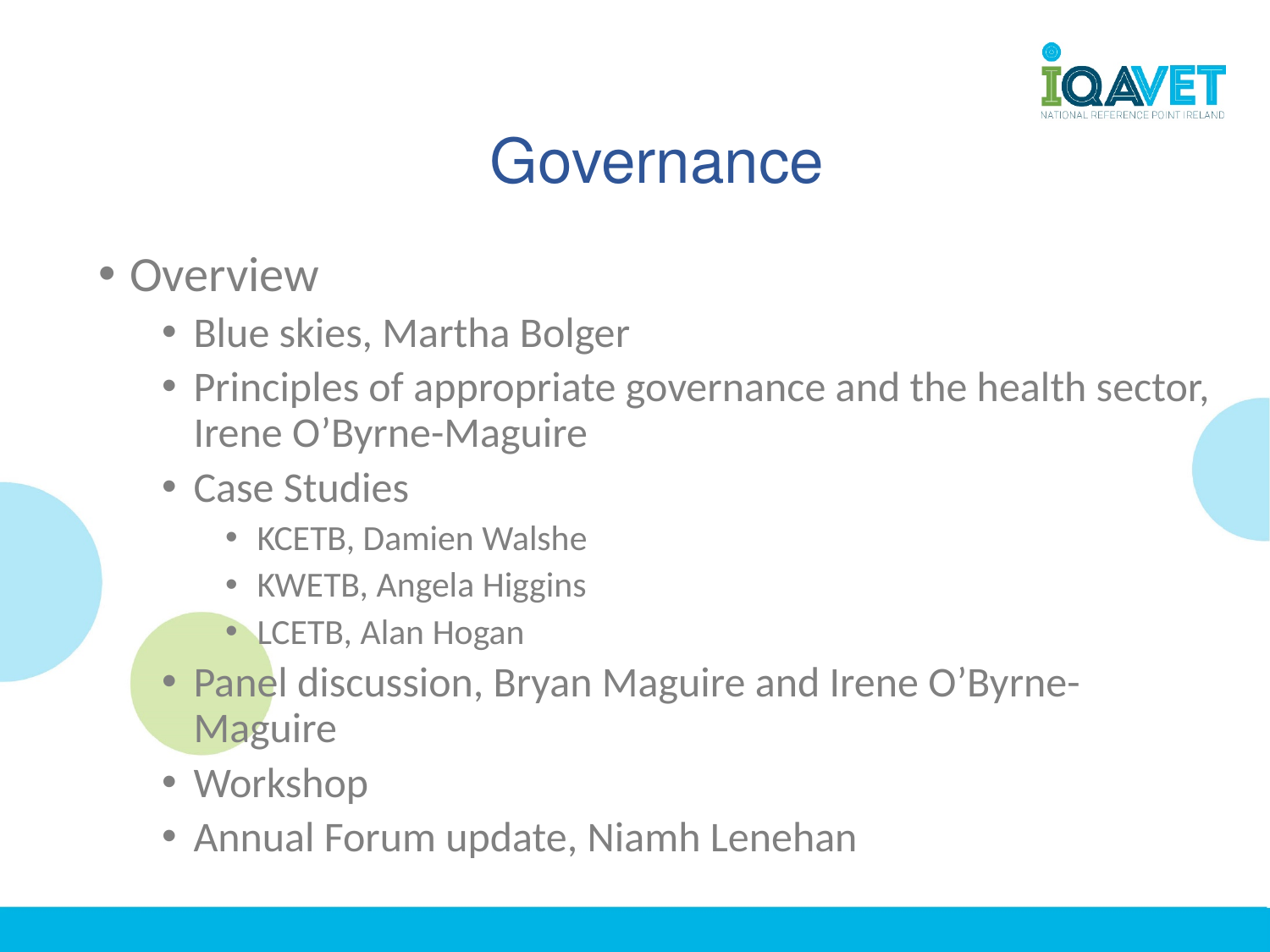

# Governance
Overview
Blue skies, Martha Bolger
Principles of appropriate governance and the health sector, Irene O’Byrne-Maguire
Case Studies
KCETB, Damien Walshe
KWETB, Angela Higgins
LCETB, Alan Hogan
Panel discussion, Bryan Maguire and Irene O’Byrne-Maguire
Workshop
Annual Forum update, Niamh Lenehan